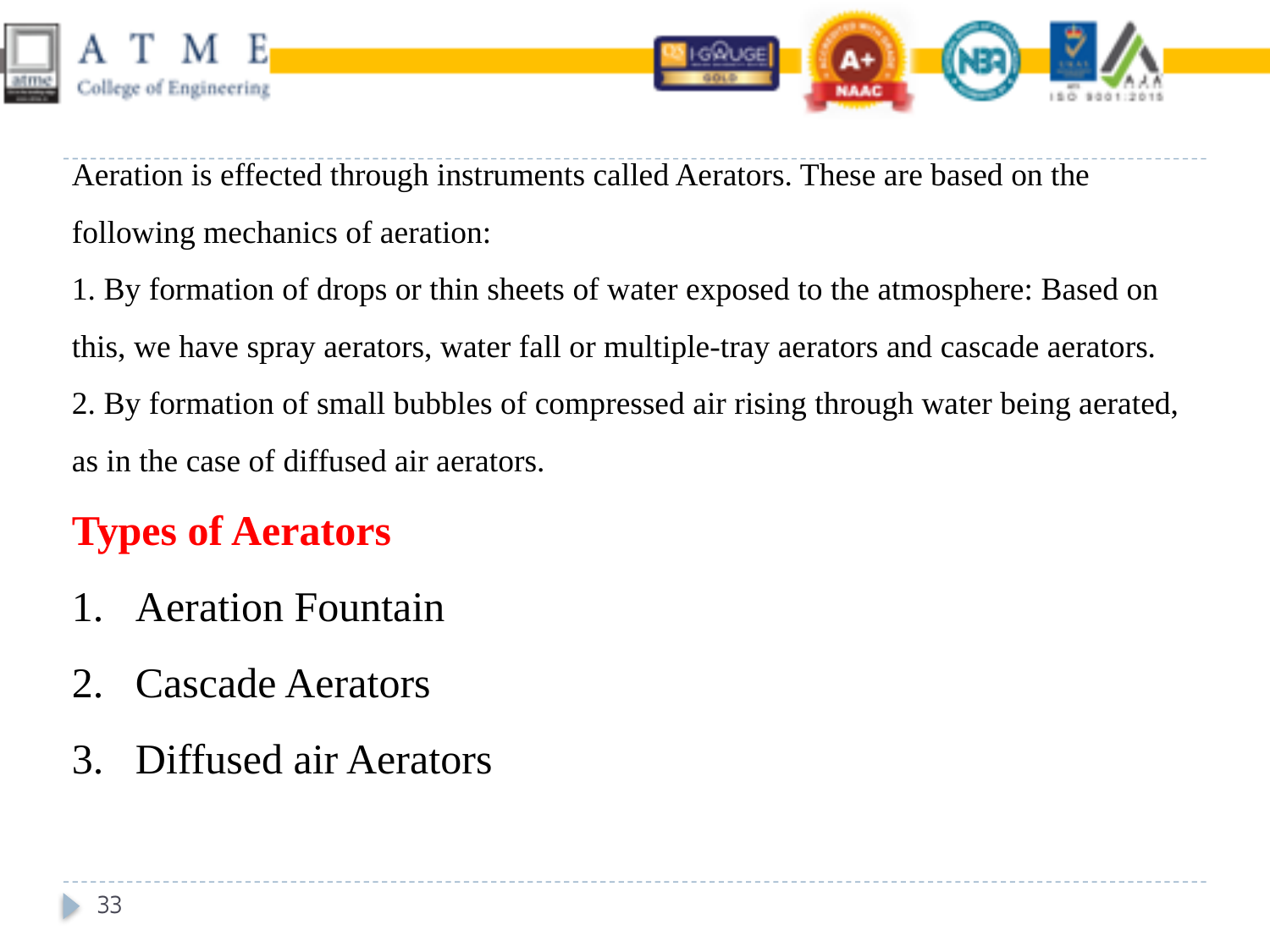

Aeration is effected through instruments called Aerators. These are based on the following mechanics of aeration:
1. By formation of drops or thin sheets of water exposed to the atmosphere: Based on this, we have spray aerators, water fall or multiple-tray aerators and cascade aerators.
2. By formation of small bubbles of compressed air rising through water being aerated, as in the case of diffused air aerators.
Types of Aerators
Aeration Fountain
Cascade Aerators
Diffused air Aerators
33